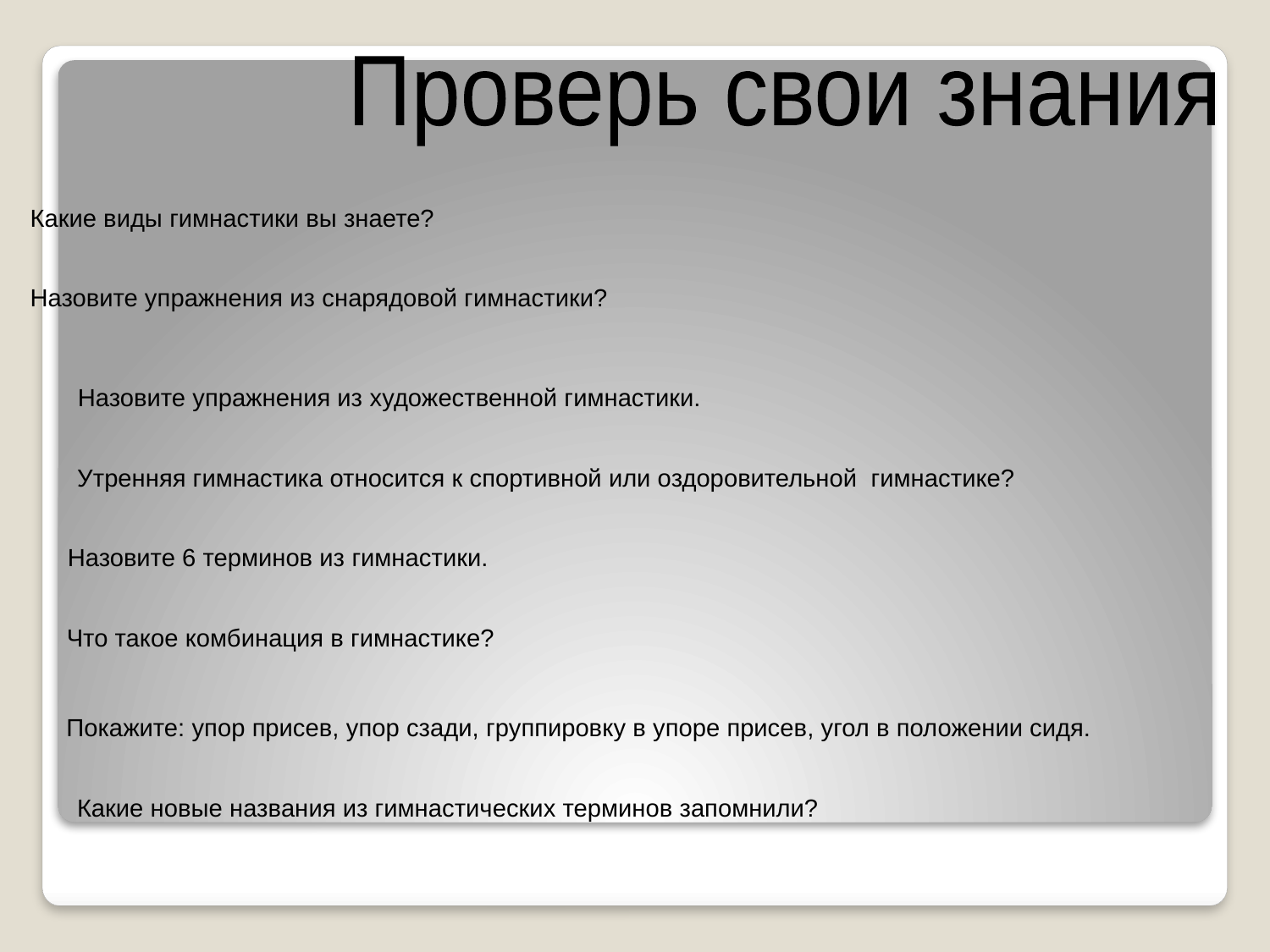

Проверь свои знания
Какие виды гимнастики вы знаете?
Назовите упражнения из снарядовой гимнастики?

Назовите упражнения из художественной гимнастики.
Утренняя гимнастика относится к спортивной или оздоровительной  гимнастике?
Назовите 6 терминов из гимнастики.
Что такое комбинация в гимнастике?
Покажите: упор присев, упор сзади, группировку в упоре присев, угол в положении сидя.
Какие новые названия из гимнастических терминов запомнили?